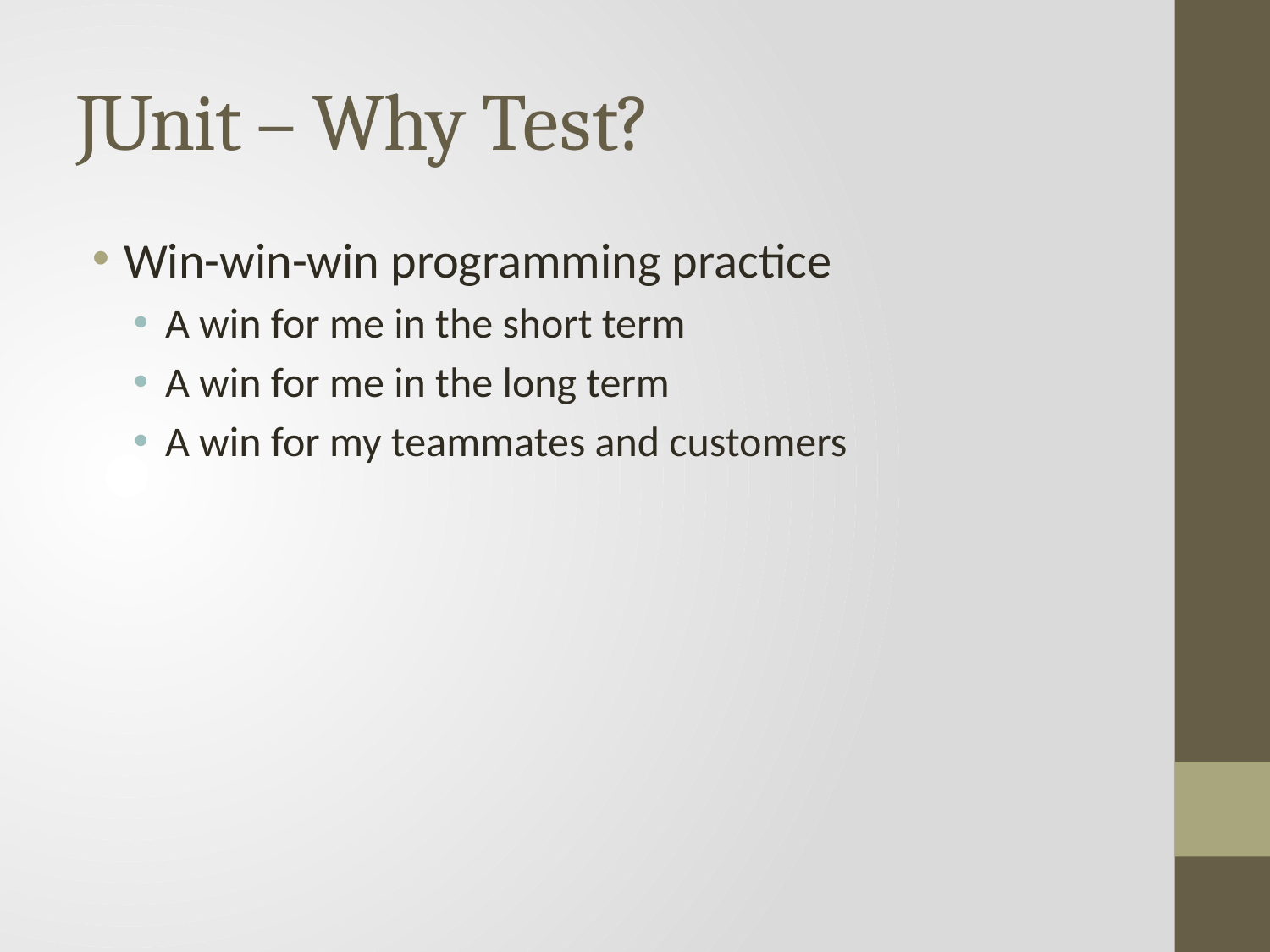

# JUnit – Why Test?
Win-win-win programming practice
A win for me in the short term
A win for me in the long term
A win for my teammates and customers